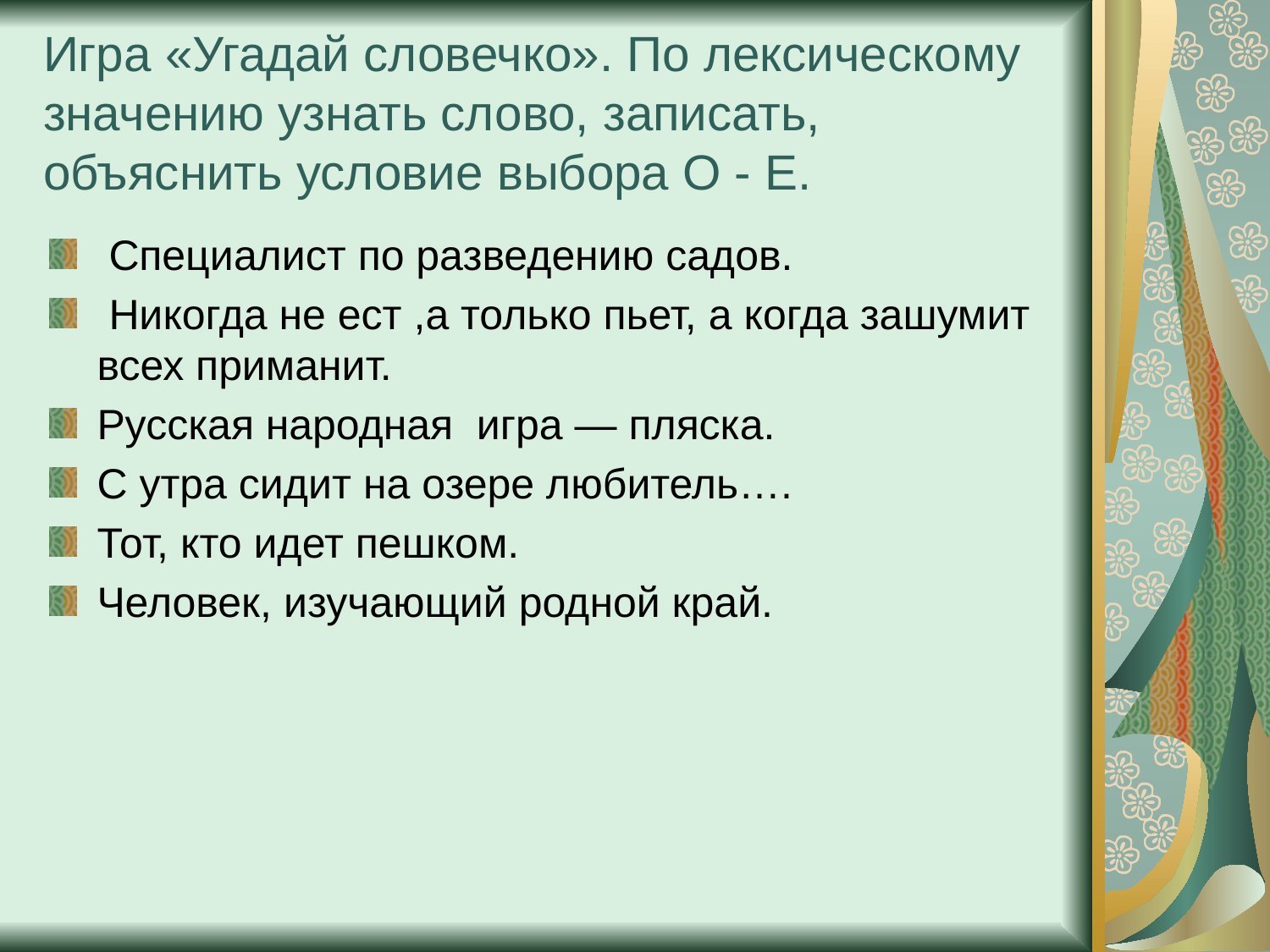

# Игра «Угадай словечко». По лексическому значению узнать слово, записать, объяснить условие выбора О - Е.
 Специалист по разведению садов.
 Никогда не ест ,а только пьет, а когда зашумит всех приманит.
Русская народная  игра — пляска.
С утра сидит на озере любитель….
Тот, кто идет пешком.
Человек, изучающий родной край.